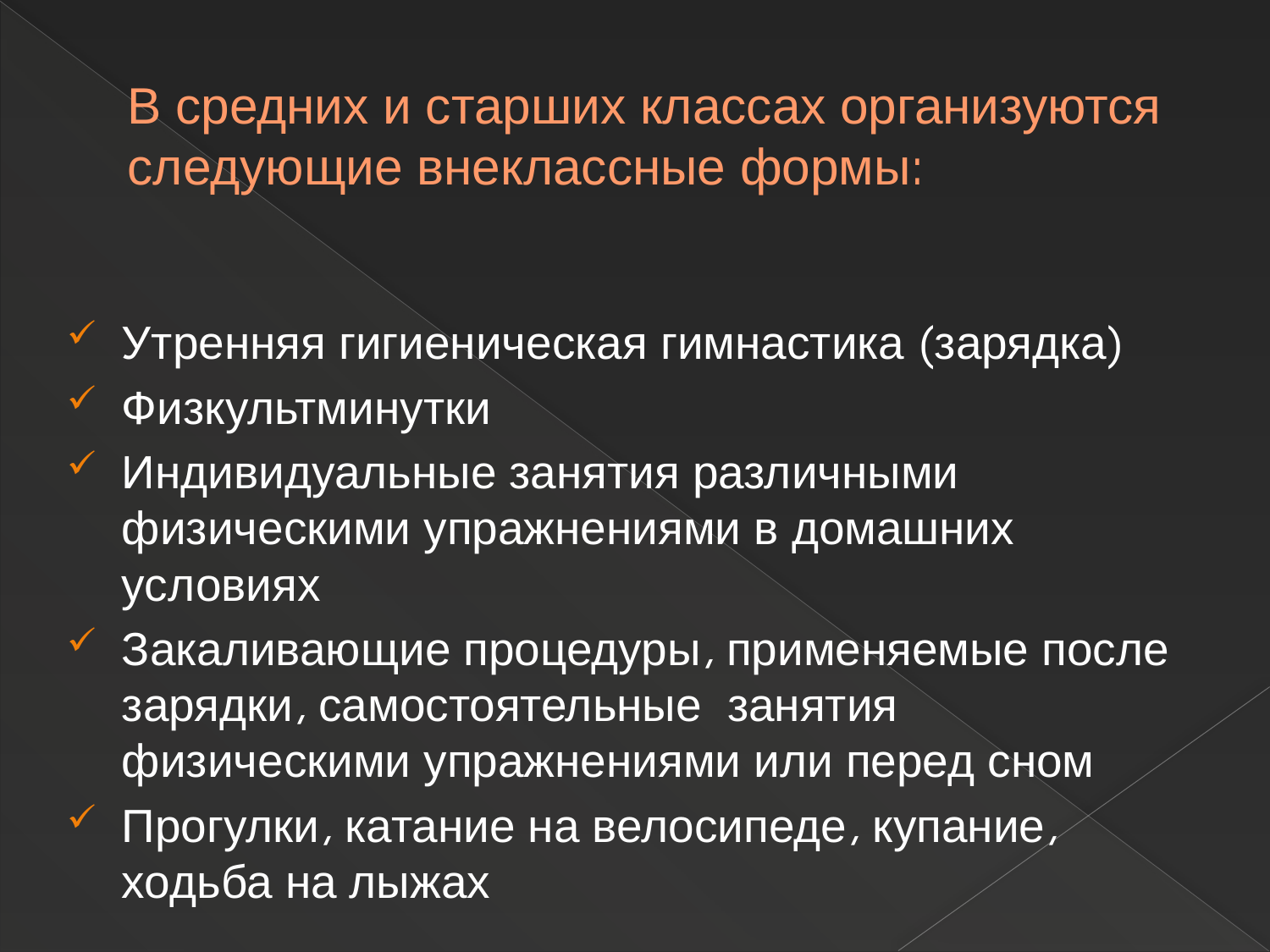

# В средних и старших классах организуются следующие внеклассные формы:
Утренняя гигиеническая гимнастика (зарядка)
Физкультминутки
Индивидуальные занятия различными физическими упражнениями в домашних условиях
Закаливающие процедуры, применяемые после зарядки, самостоятельные  занятия физическими упражнениями или перед сном
Прогулки, катание на велосипеде, купание, ходьба на лыжах